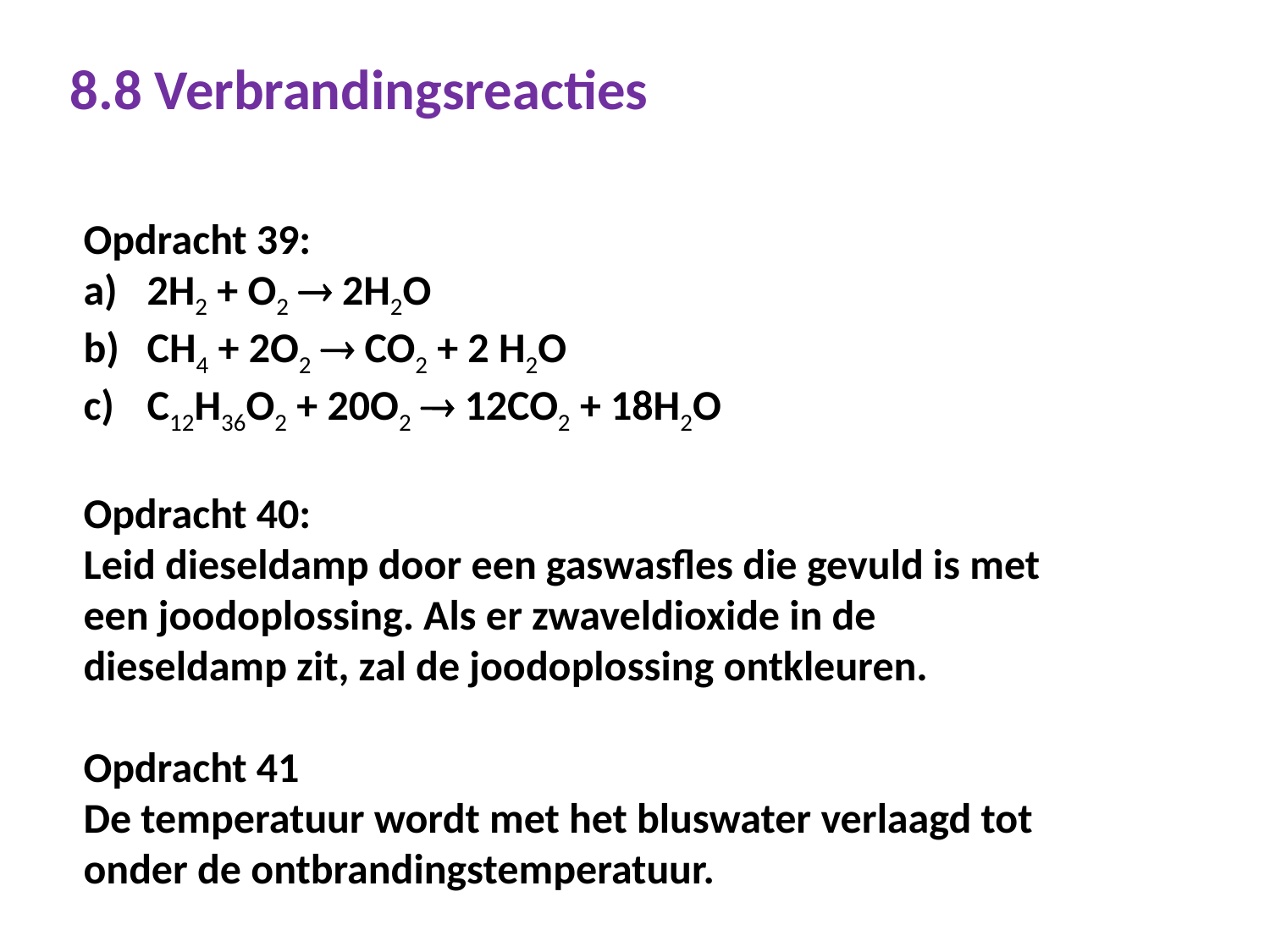

# 8.8 Verbrandingsreacties

Opdracht 39:
2H2 + O2 → 2H2O
CH4 + 2O2 → CO2 + 2 H2O
C12H36O2 + 20O2 → 12CO2 + 18H2O

Opdracht 40:
Leid dieseldamp door een gaswasfles die gevuld is met een joodoplossing. Als er zwaveldioxide in de dieseldamp zit, zal de joodoplossing ontkleuren.

Opdracht 41
De temperatuur wordt met het bluswater verlaagd tot onder de ontbrandingstemperatuur.